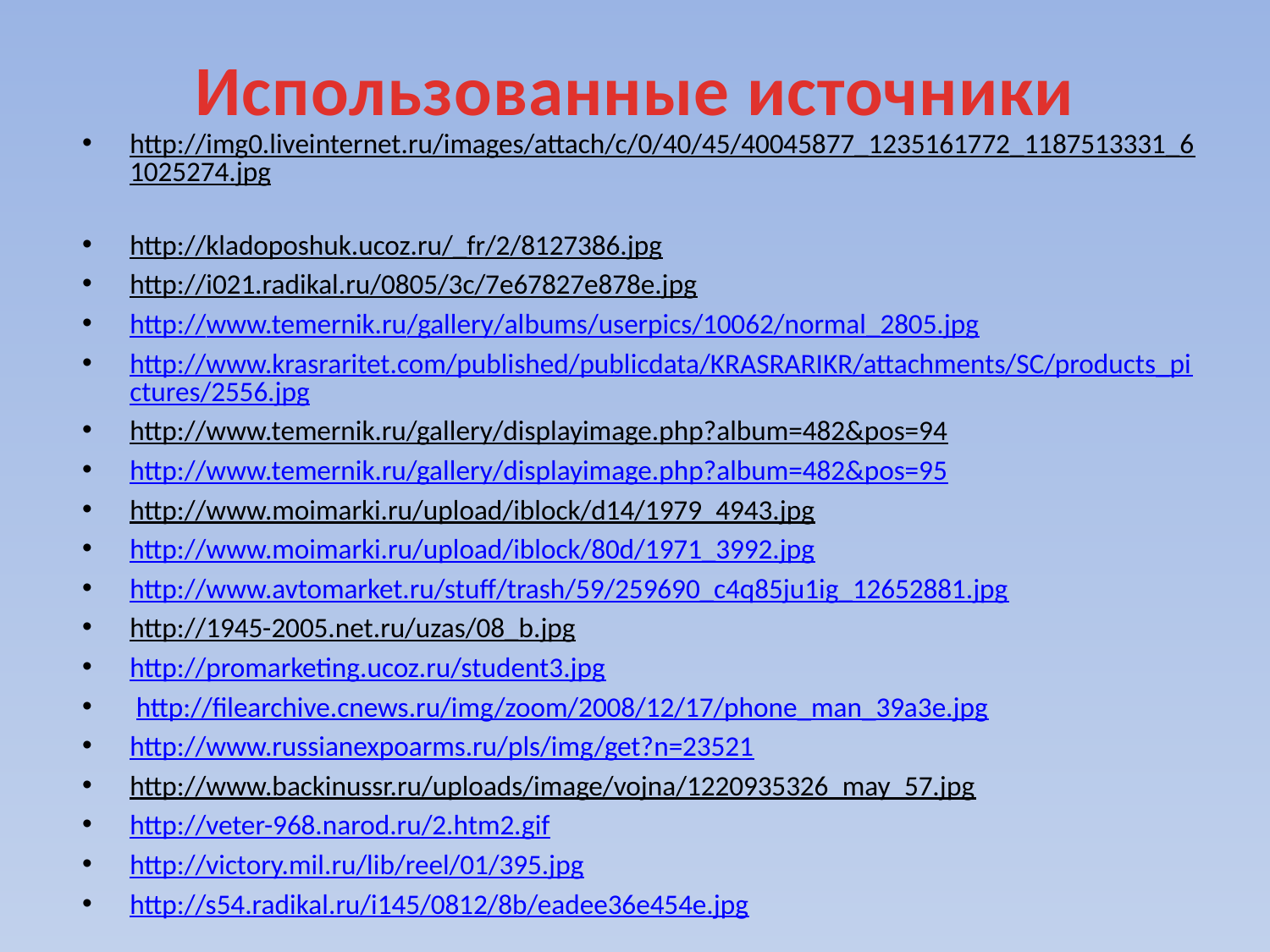

# Использованные источники
http://img0.liveinternet.ru/images/attach/c/0/40/45/40045877_1235161772_1187513331_61025274.jpg
http://kladoposhuk.ucoz.ru/_fr/2/8127386.jpg
http://i021.radikal.ru/0805/3c/7e67827e878e.jpg
http://www.temernik.ru/gallery/albums/userpics/10062/normal_2805.jpg
http://www.krasraritet.com/published/publicdata/KRASRARIKR/attachments/SC/products_pictures/2556.jpg
http://www.temernik.ru/gallery/displayimage.php?album=482&pos=94
http://www.temernik.ru/gallery/displayimage.php?album=482&pos=95
http://www.moimarki.ru/upload/iblock/d14/1979_4943.jpg
http://www.moimarki.ru/upload/iblock/80d/1971_3992.jpg
http://www.avtomarket.ru/stuff/trash/59/259690_c4q85ju1ig_12652881.jpg
http://1945-2005.net.ru/uzas/08_b.jpg
http://promarketing.ucoz.ru/student3.jpg
 http://filearchive.cnews.ru/img/zoom/2008/12/17/phone_man_39a3e.jpg
http://www.russianexpoarms.ru/pls/img/get?n=23521
http://www.backinussr.ru/uploads/image/vojna/1220935326_may_57.jpg
http://veter-968.narod.ru/2.htm2.gif
http://victory.mil.ru/lib/reel/01/395.jpg
http://s54.radikal.ru/i145/0812/8b/eadee36e454e.jpg